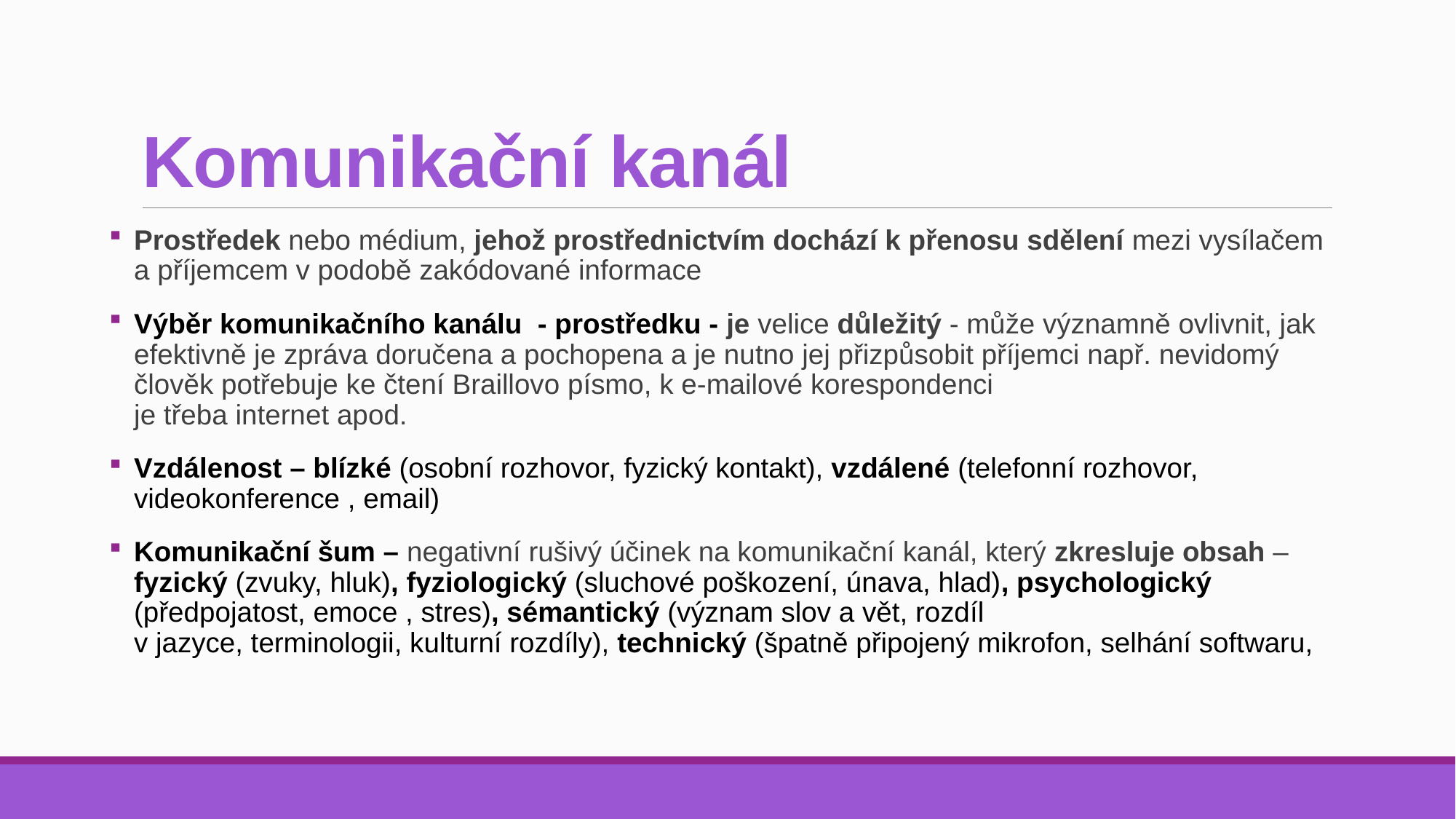

# Komunikační kanál
Prostředek nebo médium, jehož prostřednictvím dochází k přenosu sdělení mezi vysílačem
a příjemcem v podobě zakódované informace
Výběr komunikačního kanálu  - prostředku - je velice důležitý - může významně ovlivnit, jak efektivně je zpráva doručena a pochopena a je nutno jej přizpůsobit příjemci např. nevidomý člověk potřebuje ke čtení Braillovo písmo, k e-mailové korespondenci
je třeba internet apod.
Vzdálenost – blízké (osobní rozhovor, fyzický kontakt), vzdálené (telefonní rozhovor, videokonference , email)
Komunikační šum – negativní rušivý účinek na komunikační kanál, který zkresluje obsah – fyzický (zvuky, hluk), fyziologický (sluchové poškození, únava, hlad), psychologický (předpojatost, emoce , stres), sémantický (význam slov a vět, rozdíl
v jazyce, terminologii, kulturní rozdíly), technický (špatně připojený mikrofon, selhání softwaru,